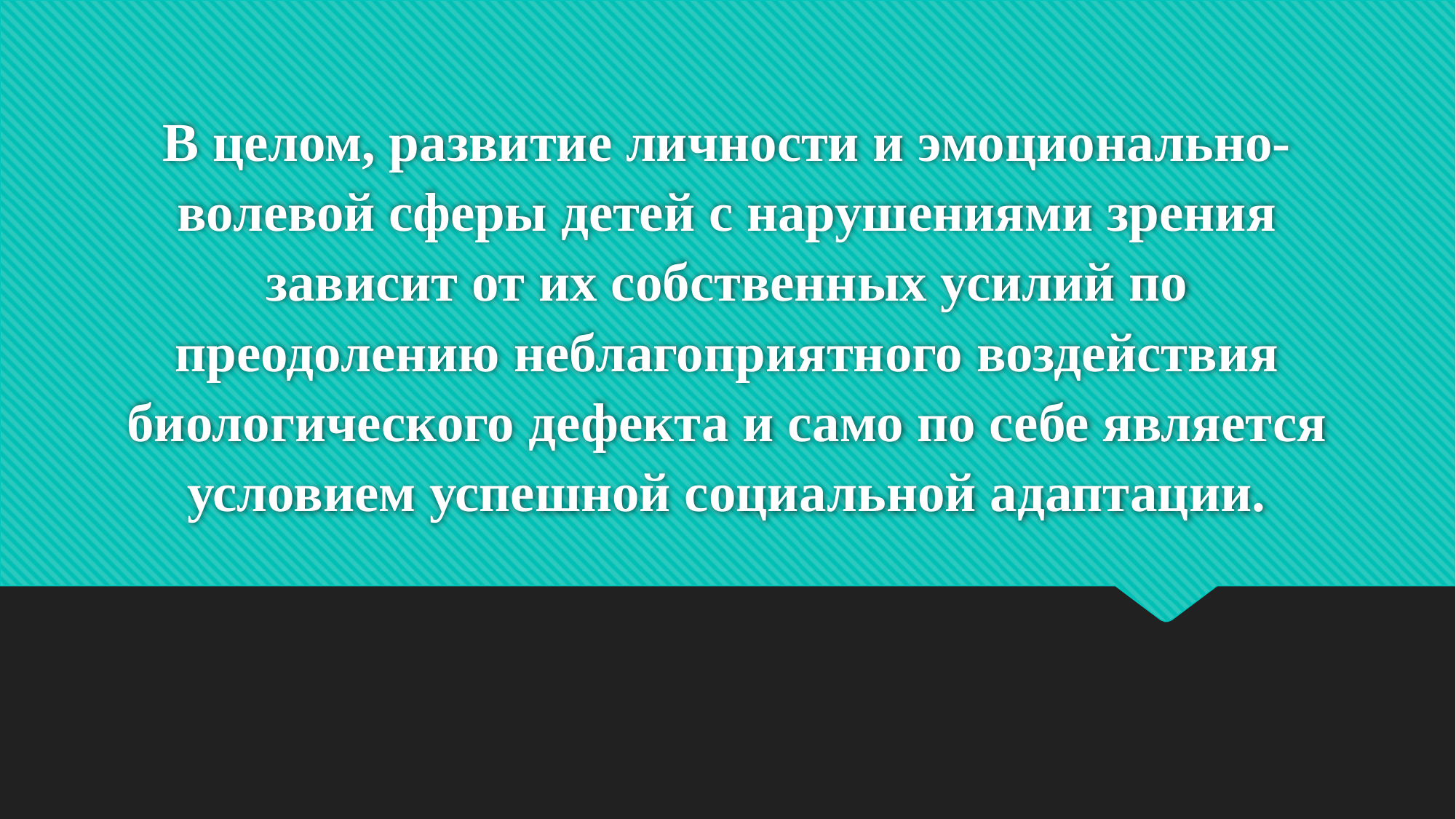

# В целом, развитие личности и эмоционально-волевой сферы детей с нарушениями зрения зависит от их собственных усилий по преодолению неблагоприятного воздействия биологического дефекта и само по себе является условием успешной социальной адаптации.